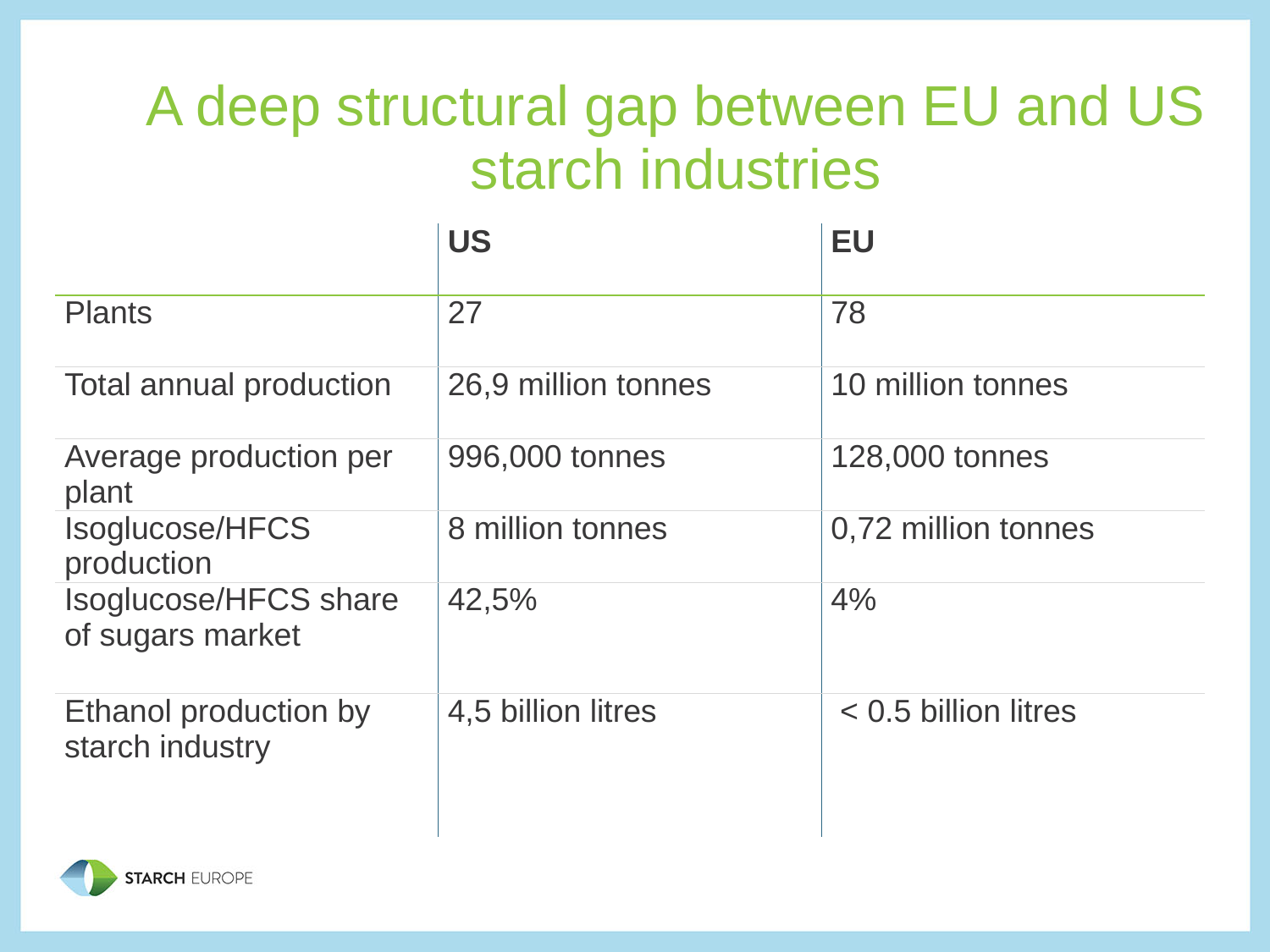

# A deep structural gap between EU and US starch industries
|  | US | EU |
| --- | --- | --- |
| Plants | 27 | 78 |
| Total annual production | 26,9 million tonnes | 10 million tonnes |
| Average production per plant | 996,000 tonnes | 128,000 tonnes |
| Isoglucose/HFCS production | 8 million tonnes | 0,72 million tonnes |
| Isoglucose/HFCS share of sugars market | 42,5% | 4% |
| Ethanol production by starch industry | 4,5 billion litres | < 0.5 billion litres |